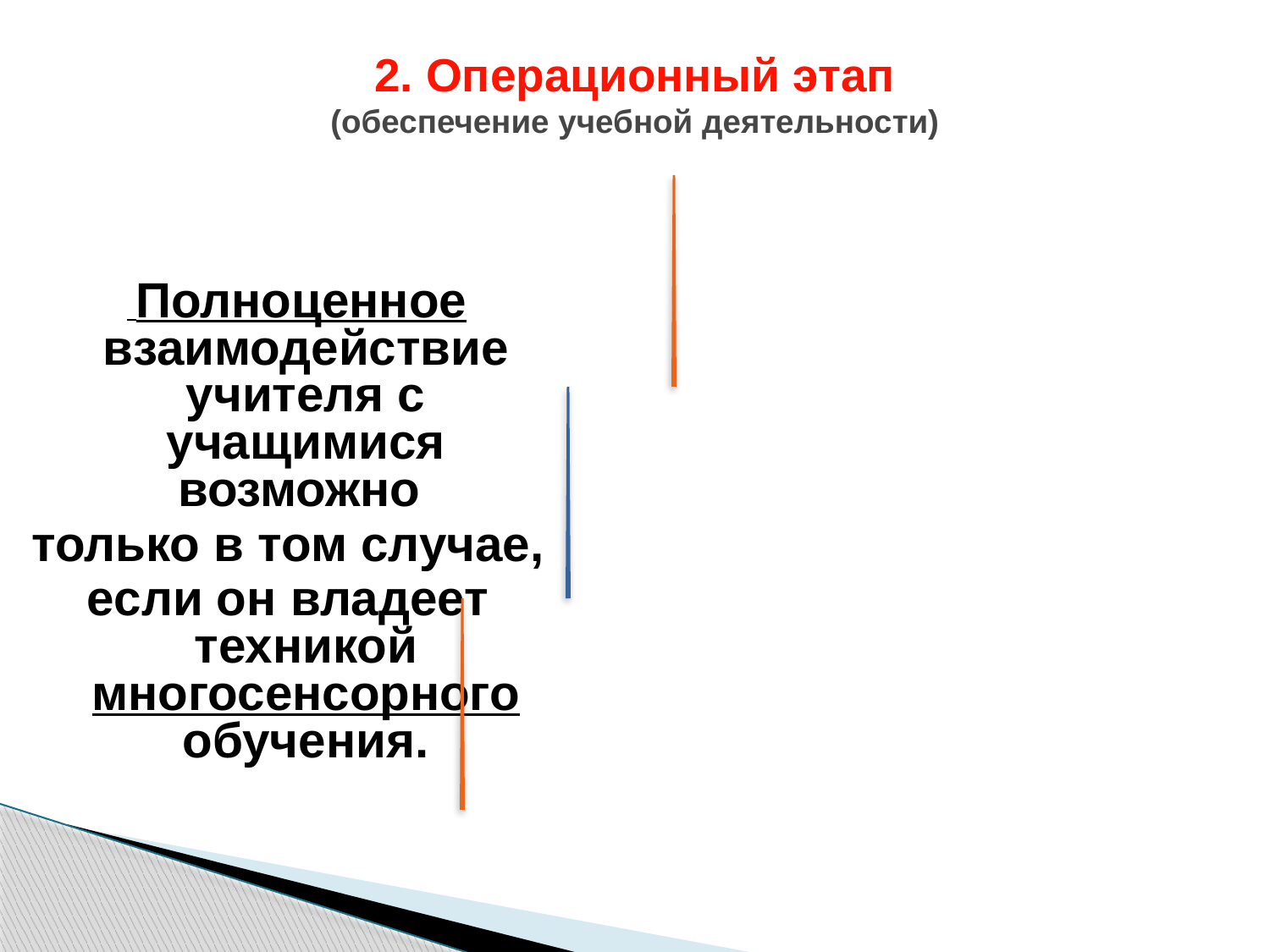

# 2. Операционный этап (обеспечение учебной деятельности)

   Полноценное взаимодействие учителя с учащимися возможно
только в том случае,
если он владеет техникой многосенсорного обучения.